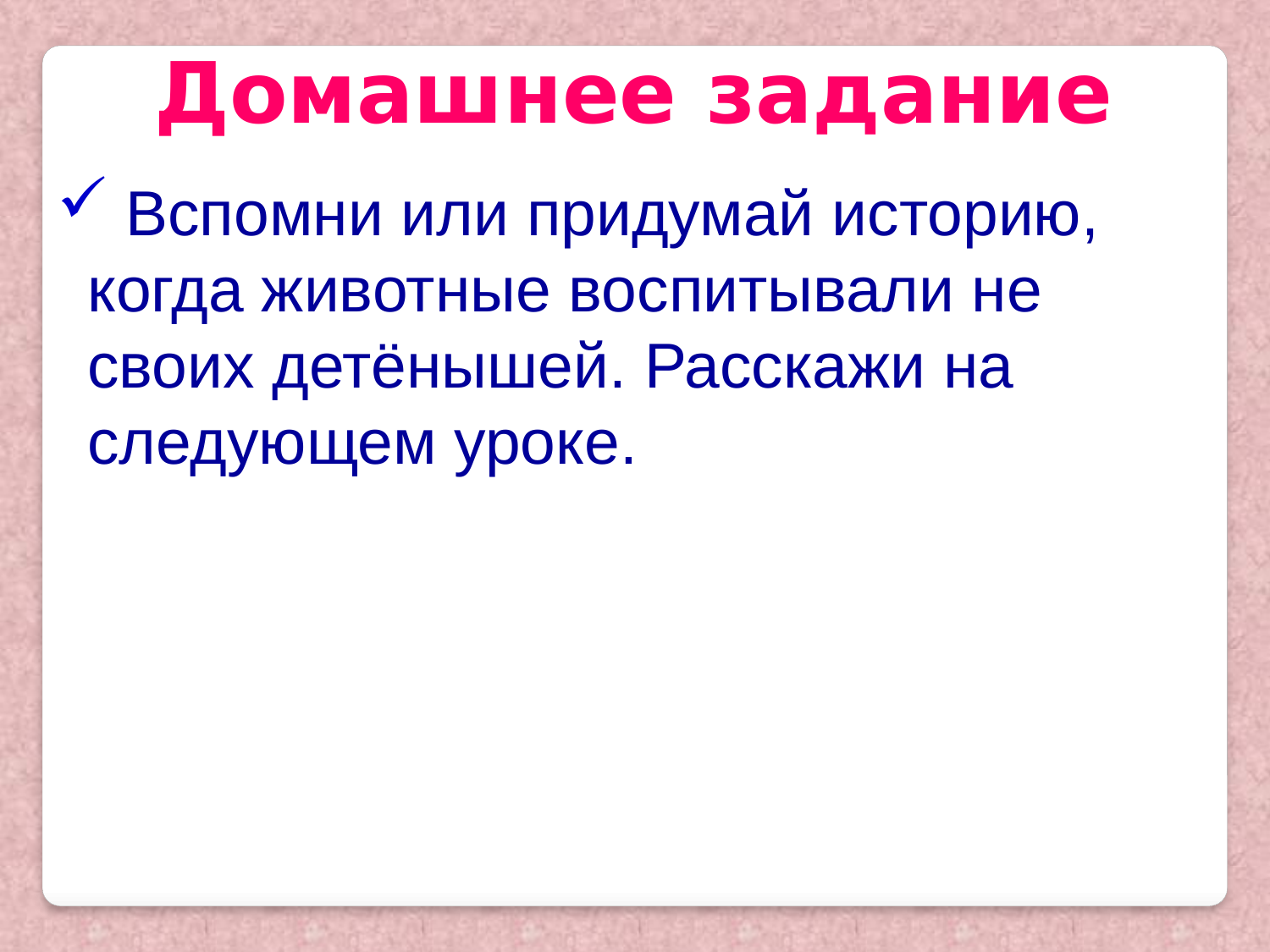

Домашнее задание
 Вспомни или придумай историю, когда животные воспитывали не своих детёнышей. Расскажи на следующем уроке.